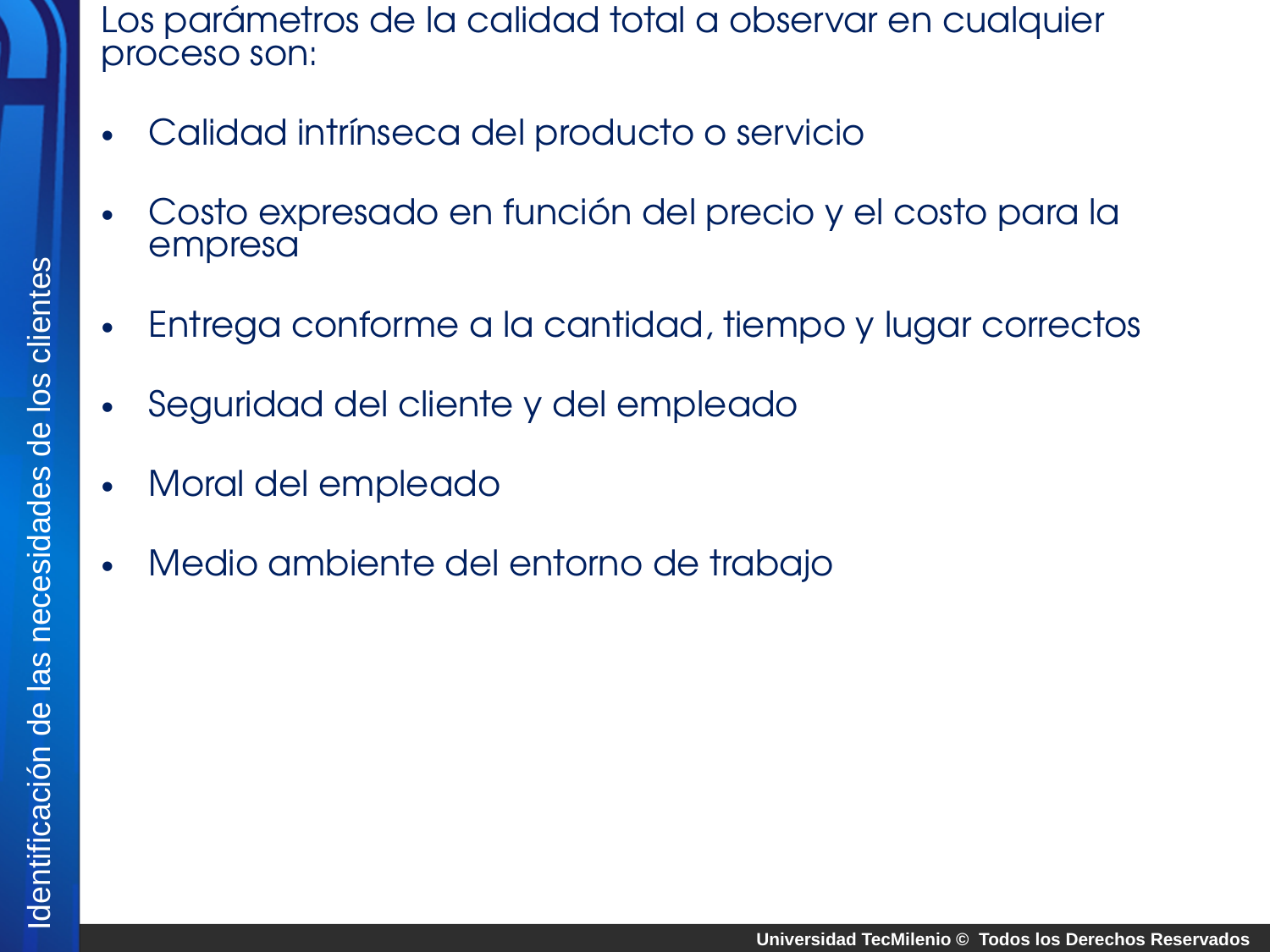

Los parámetros de la calidad total a observar en cualquier proceso son:

Calidad intrínseca del producto o servicio

Costo expresado en función del precio y el costo para la empresa

Entrega conforme a la cantidad, tiempo y lugar correctos

Seguridad del cliente y del empleado

Moral del empleado

Medio ambiente del entorno de trabajo

Identificación de las necesidades de los clientes